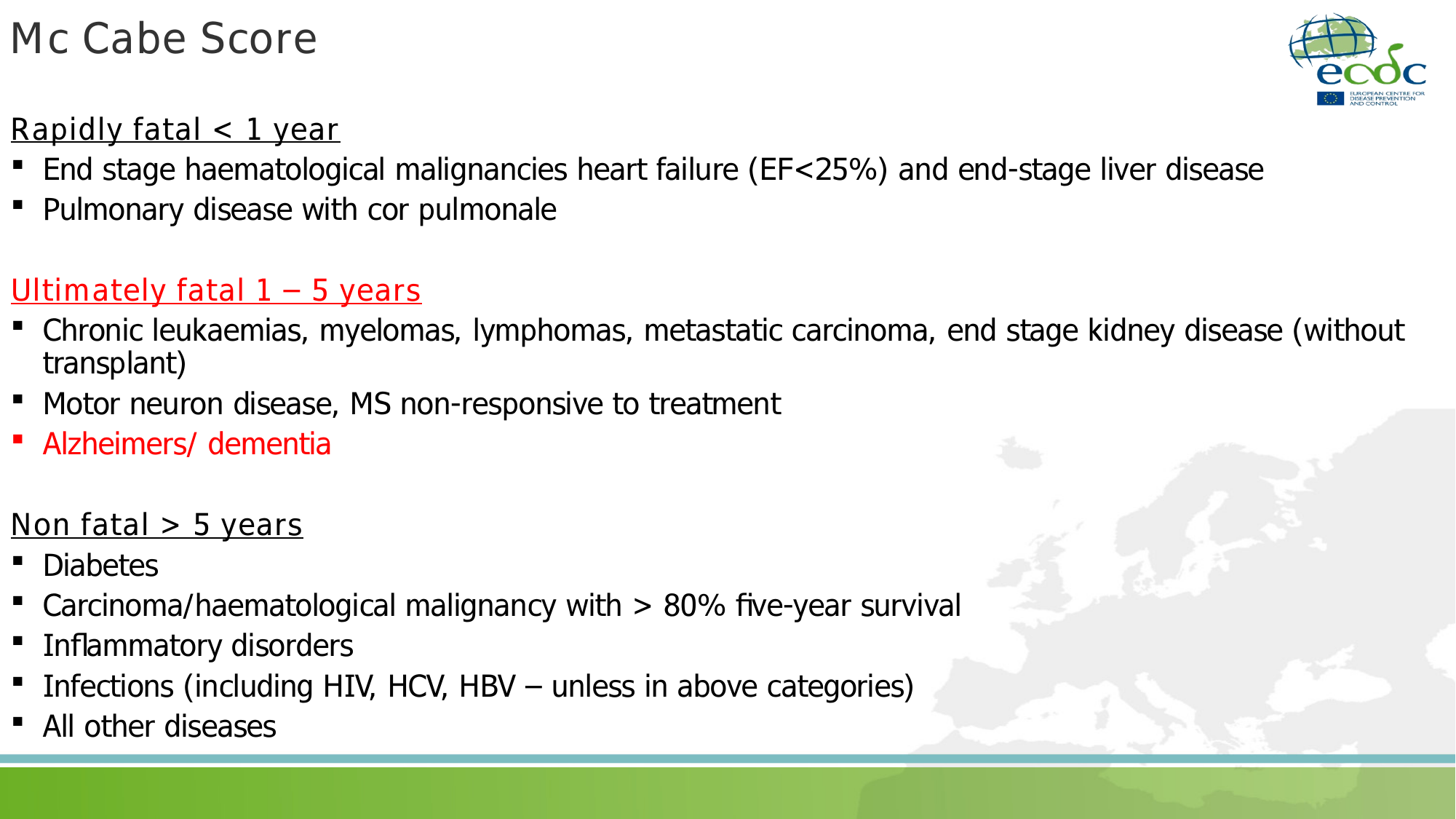

# Mc Cabe Score
Rapidly fatal < 1 year
End stage haematological malignancies heart failure (EF<25%) and end-stage liver disease
Pulmonary disease with cor pulmonale

Ultimately fatal 1 – 5 years
Chronic leukaemias, myelomas, lymphomas, metastatic carcinoma, end stage kidney disease (without transplant)
Motor neuron disease, MS non-responsive to treatment
Alzheimers/ dementia

Non fatal > 5 years
Diabetes
Carcinoma/haematological malignancy with > 80% five-year survival
Inflammatory disorders
Infections (including HIV, HCV, HBV – unless in above categories)
All other diseases